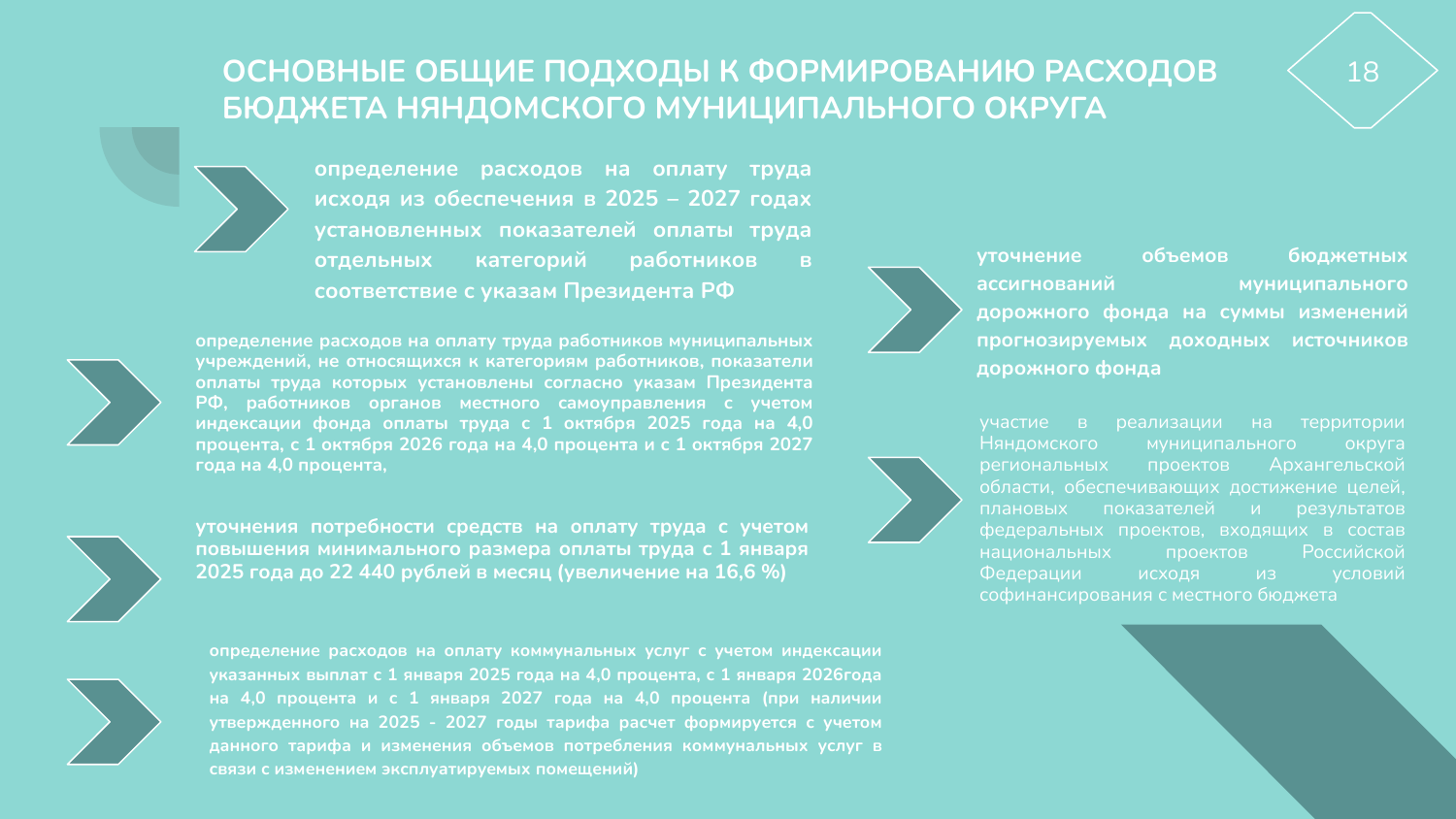

18
# ОСНОВНЫЕ ОБЩИЕ ПОДХОДЫ К ФОРМИРОВАНИЮ РАСХОДОВ БЮДЖЕТА НЯНДОМСКОГО МУНИЦИПАЛЬНОГО ОКРУГА
определение расходов на оплату труда исходя из обеспечения в 2025 – 2027 годах установленных показателей оплаты труда отдельных категорий работников в соответствие с указам Президента РФ

уточнение объемов бюджетных ассигнований муниципального дорожного фонда на суммы изменений прогнозируемых доходных источников дорожного фонда

определение расходов на оплату труда работников муниципальных учреждений, не относящихся к категориям работников, показатели оплаты труда которых установлены согласно указам Президента РФ, работников органов местного самоуправления с учетом индексации фонда оплаты труда с 1 октября 2025 года на 4,0 процента, с 1 октября 2026 года на 4,0 процента и с 1 октября 2027 года на 4,0 процента,

участие в реализации на территории Няндомского муниципального округа региональных проектов Архангельской области, обеспечивающих достижение целей, плановых показателей и результатов федеральных проектов, входящих в состав национальных проектов Российской Федерации исходя из условий софинансирования с местного бюджета

уточнения потребности средств на оплату труда с учетом повышения минимального размера оплаты труда с 1 января 2025 года до 22 440 рублей в месяц (увеличение на 16,6 %)

определение расходов на оплату коммунальных услуг с учетом индексации указанных выплат с 1 января 2025 года на 4,0 процента, с 1 января 2026года на 4,0 процента и с 1 января 2027 года на 4,0 процента (при наличии утвержденного на 2025 - 2027 годы тарифа расчет формируется с учетом данного тарифа и изменения объемов потребления коммунальных услуг в связи с изменением эксплуатируемых помещений)